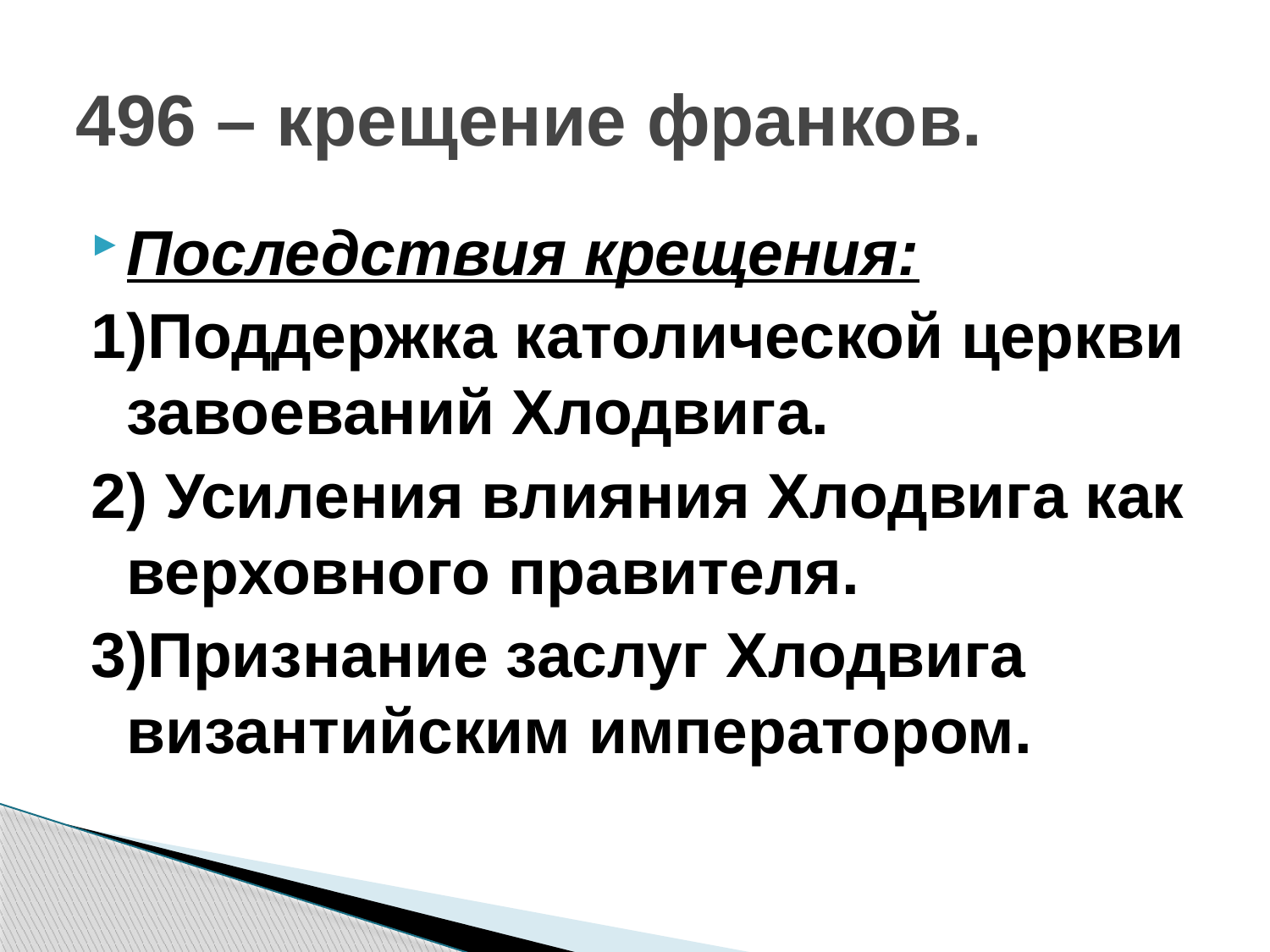

# 496 – крещение франков.
Последствия крещения:
1)Поддержка католической церкви завоеваний Хлодвига.
2) Усиления влияния Хлодвига как верховного правителя.
3)Признание заслуг Хлодвига византийским императором.